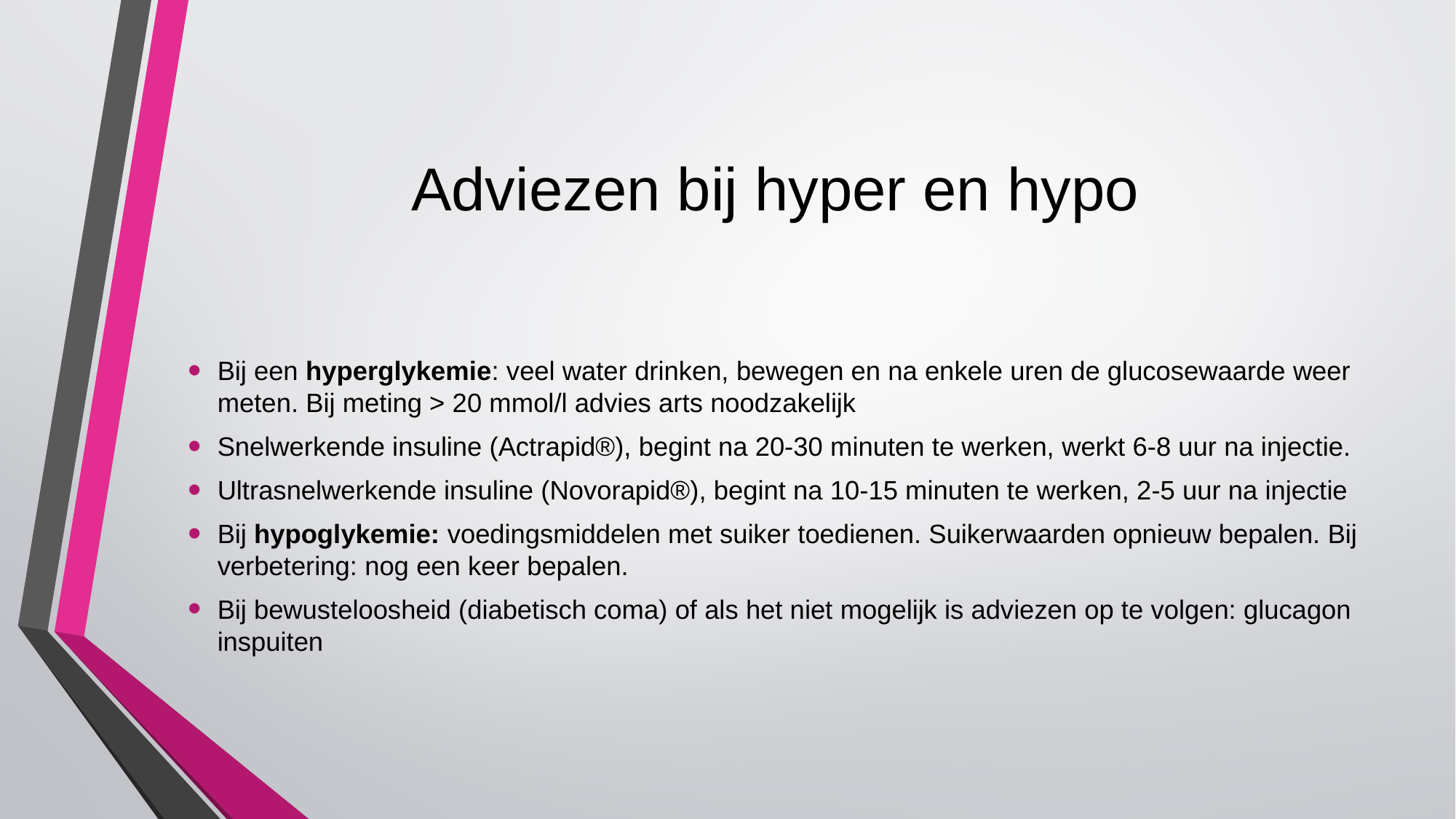

# Adviezen bij hyper en hypo
Bij een hyperglykemie: veel water drinken, bewegen en na enkele uren de glucosewaarde weer meten. Bij meting > 20 mmol/l advies arts noodzakelijk
Snelwerkende insuline (Actrapid®), begint na 20-30 minuten te werken, werkt 6-8 uur na injectie.
Ultrasnelwerkende insuline (Novorapid®), begint na 10-15 minuten te werken, 2-5 uur na injectie
Bij hypoglykemie: voedingsmiddelen met suiker toedienen. Suikerwaarden opnieuw bepalen. Bij verbetering: nog een keer bepalen.
Bij bewusteloosheid (diabetisch coma) of als het niet mogelijk is adviezen op te volgen: glucagon inspuiten